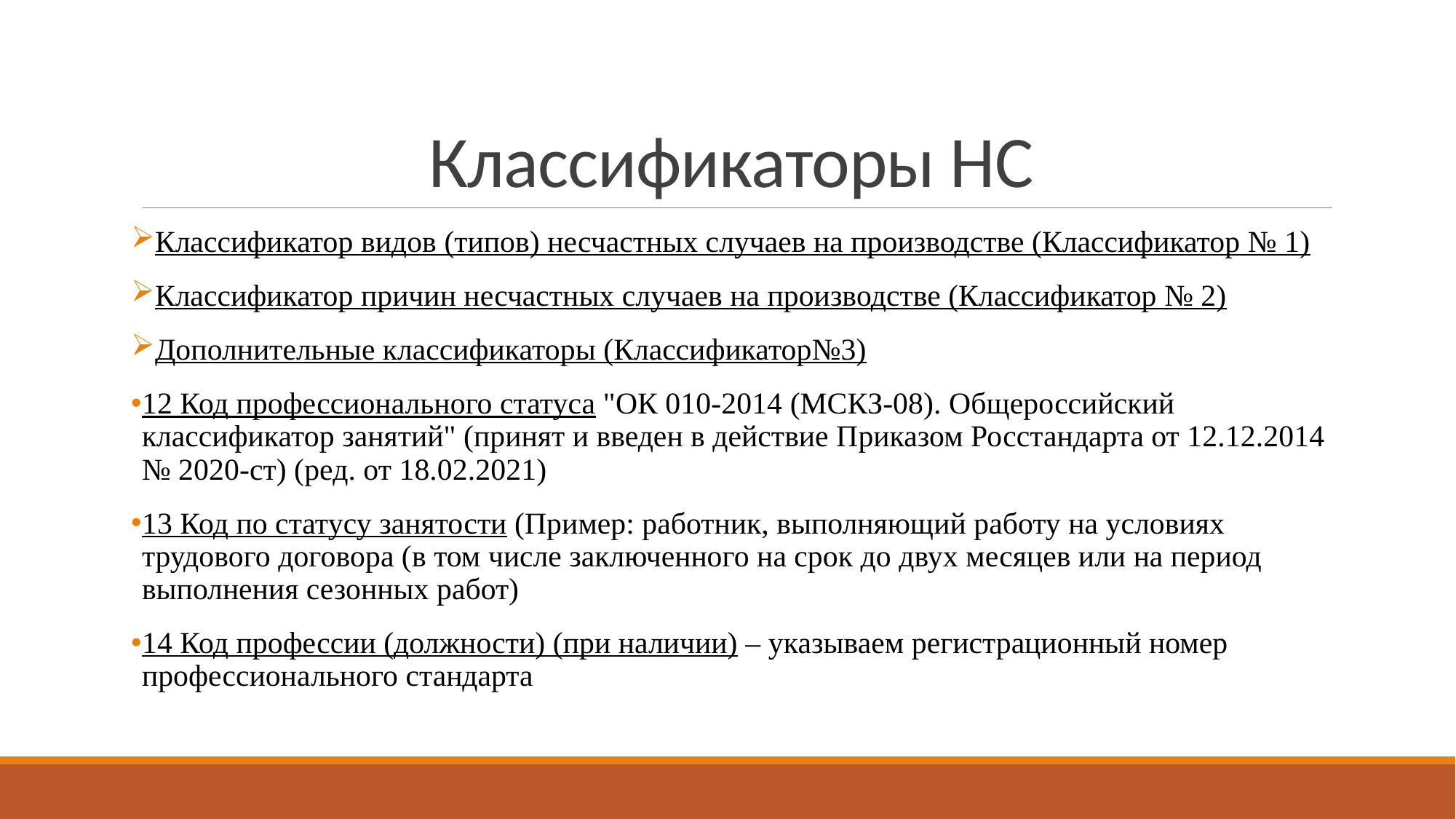

# Классификаторы НС
Классификатор видов (типов) несчастных случаев на производстве (Классификатор № 1)
Классификатор причин несчастных случаев на производстве (Классификатор № 2)
Дополнительные классификаторы (Классификатор№3)
12 Код профессионального статуса "ОК 010-2014 (МСКЗ-08). Общероссийский классификатор занятий" (принят и введен в действие Приказом Росстандарта от 12.12.2014 № 2020-ст) (ред. от 18.02.2021)
13 Код по статусу занятости (Пример: работник, выполняющий работу на условиях трудового договора (в том числе заключенного на срок до двух месяцев или на период выполнения сезонных работ)
14 Код профессии (должности) (при наличии) – указываем регистрационный номер профессионального стандарта